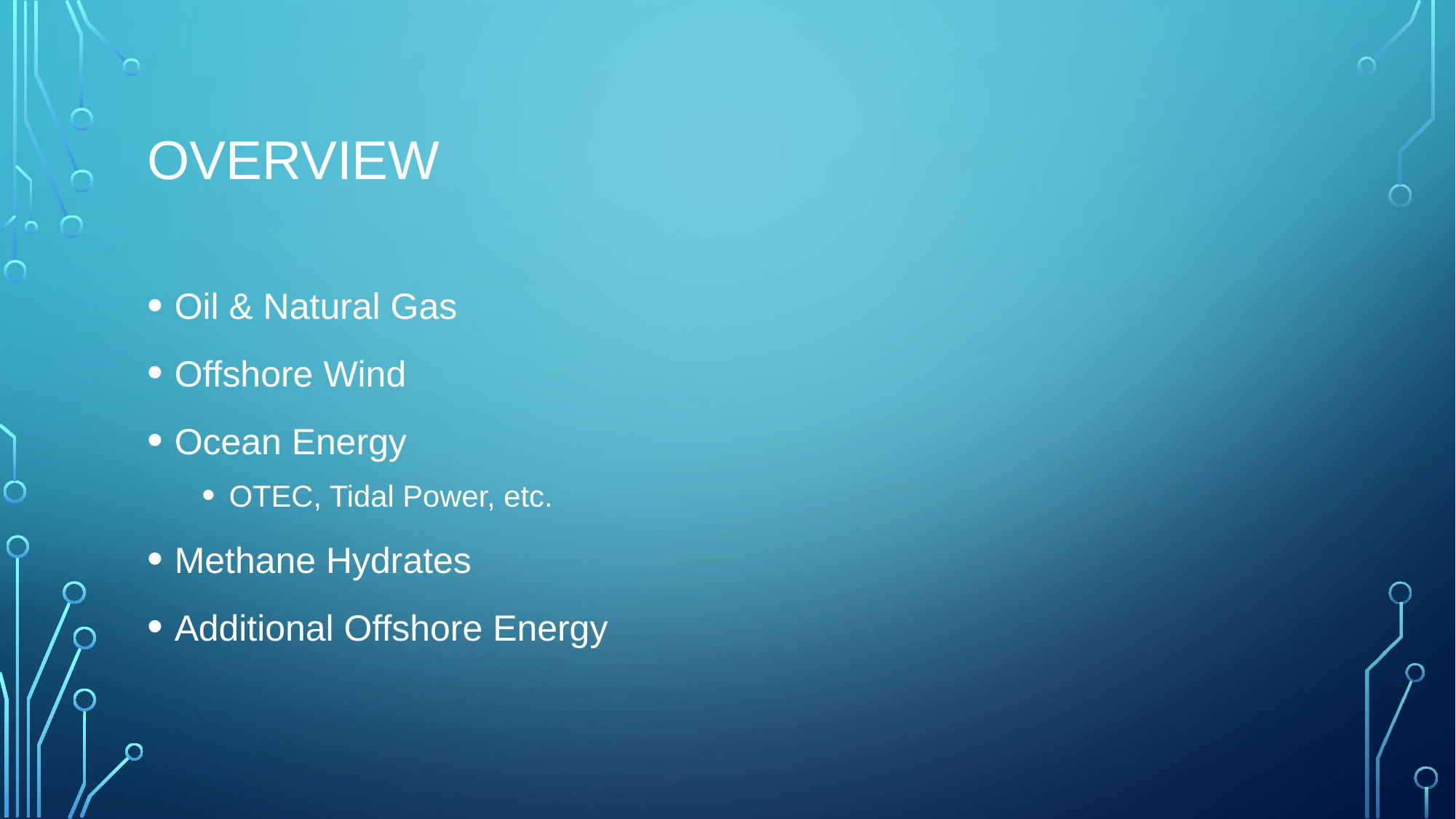

# Overview
Oil & Natural Gas
Offshore Wind
Ocean Energy
OTEC, Tidal Power, etc.
Methane Hydrates
Additional Offshore Energy